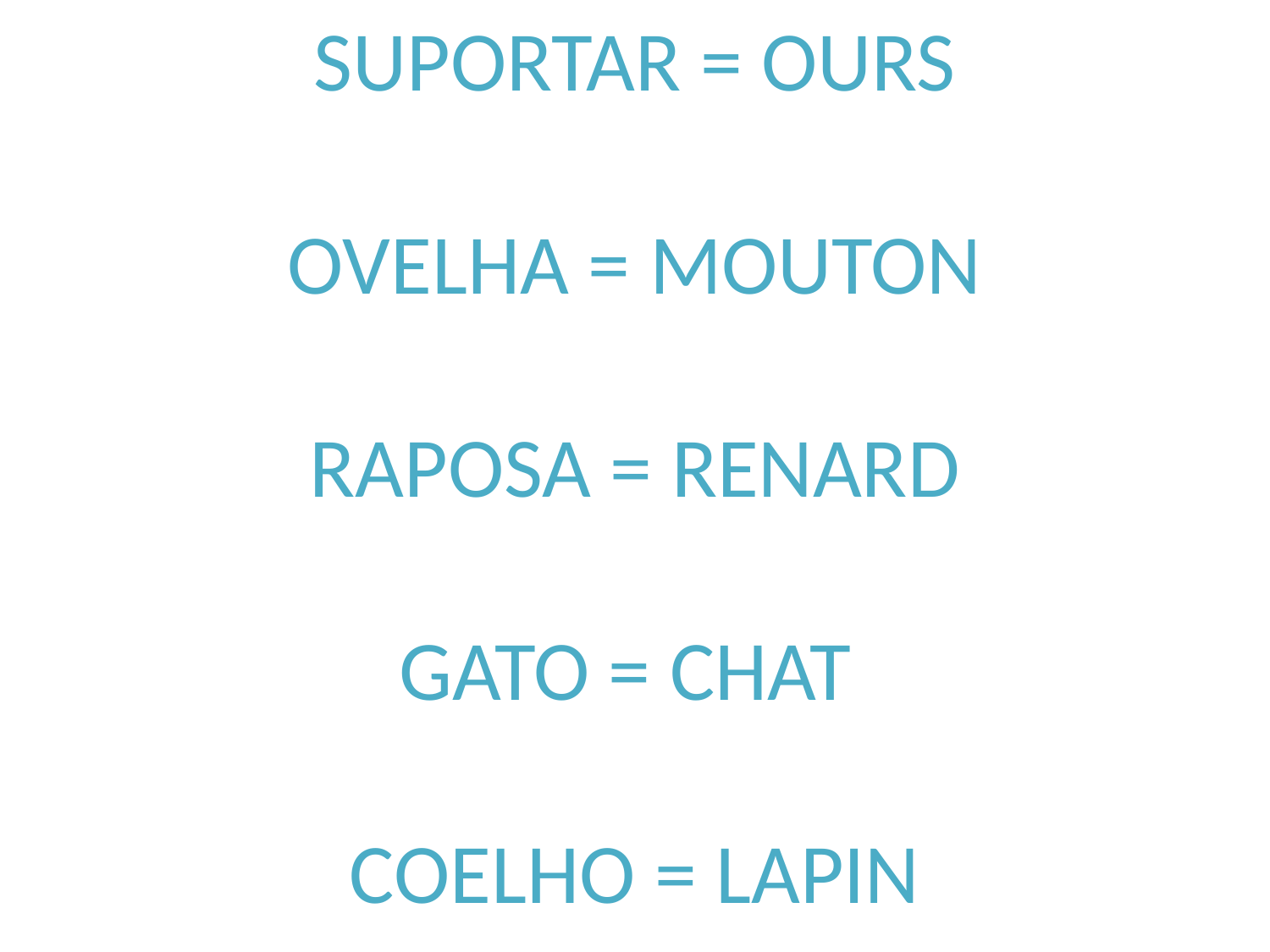

SUPORTAR = OURS

OVELHA = MOUTON

RAPOSA = RENARD

GATO = CHAT

COELHO = LAPIN